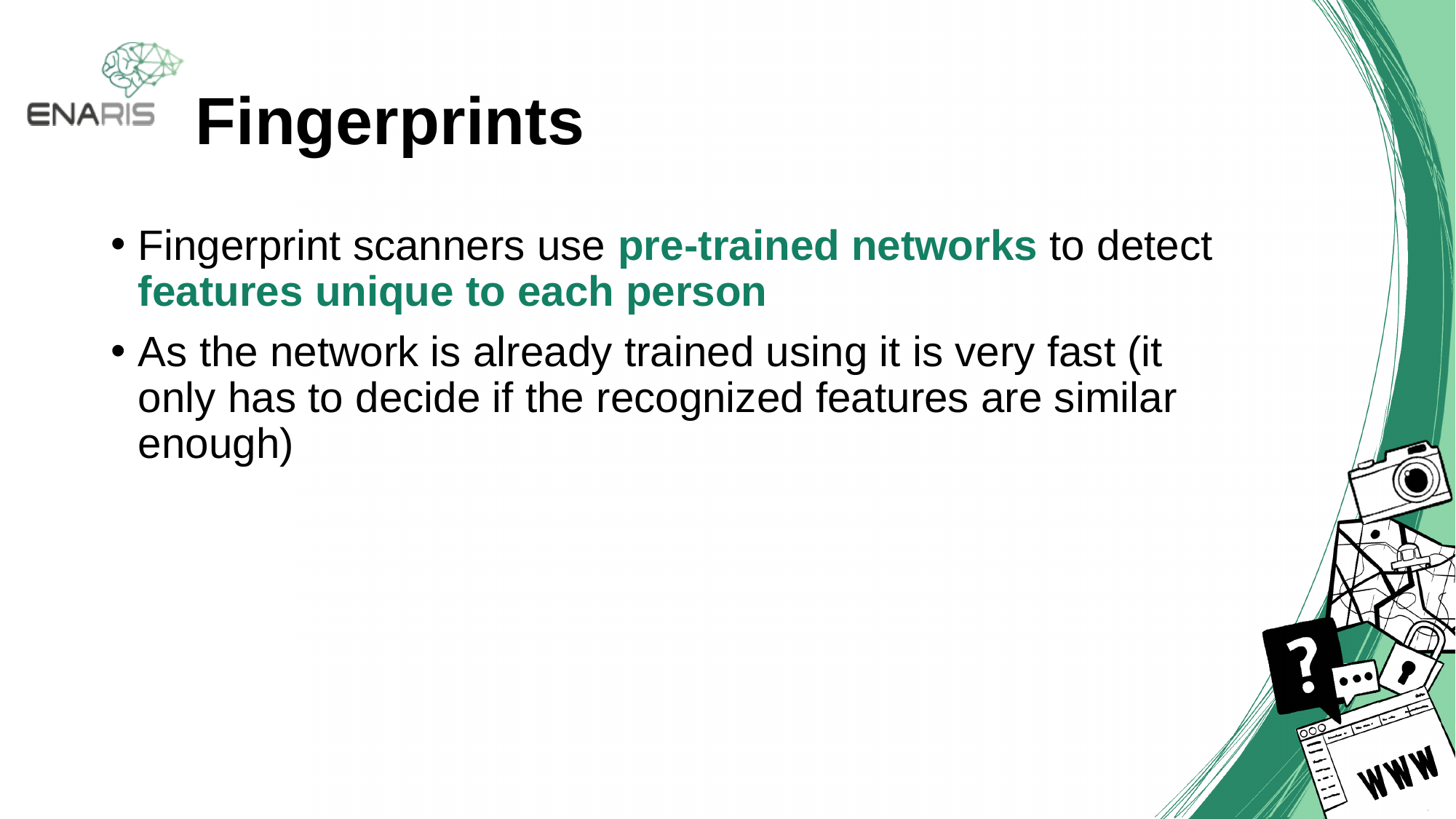

# Fingerprints
Fingerprint scanners use pre-trained networks to detect features unique to each person
As the network is already trained using it is very fast (it only has to decide if the recognized features are similar enough)